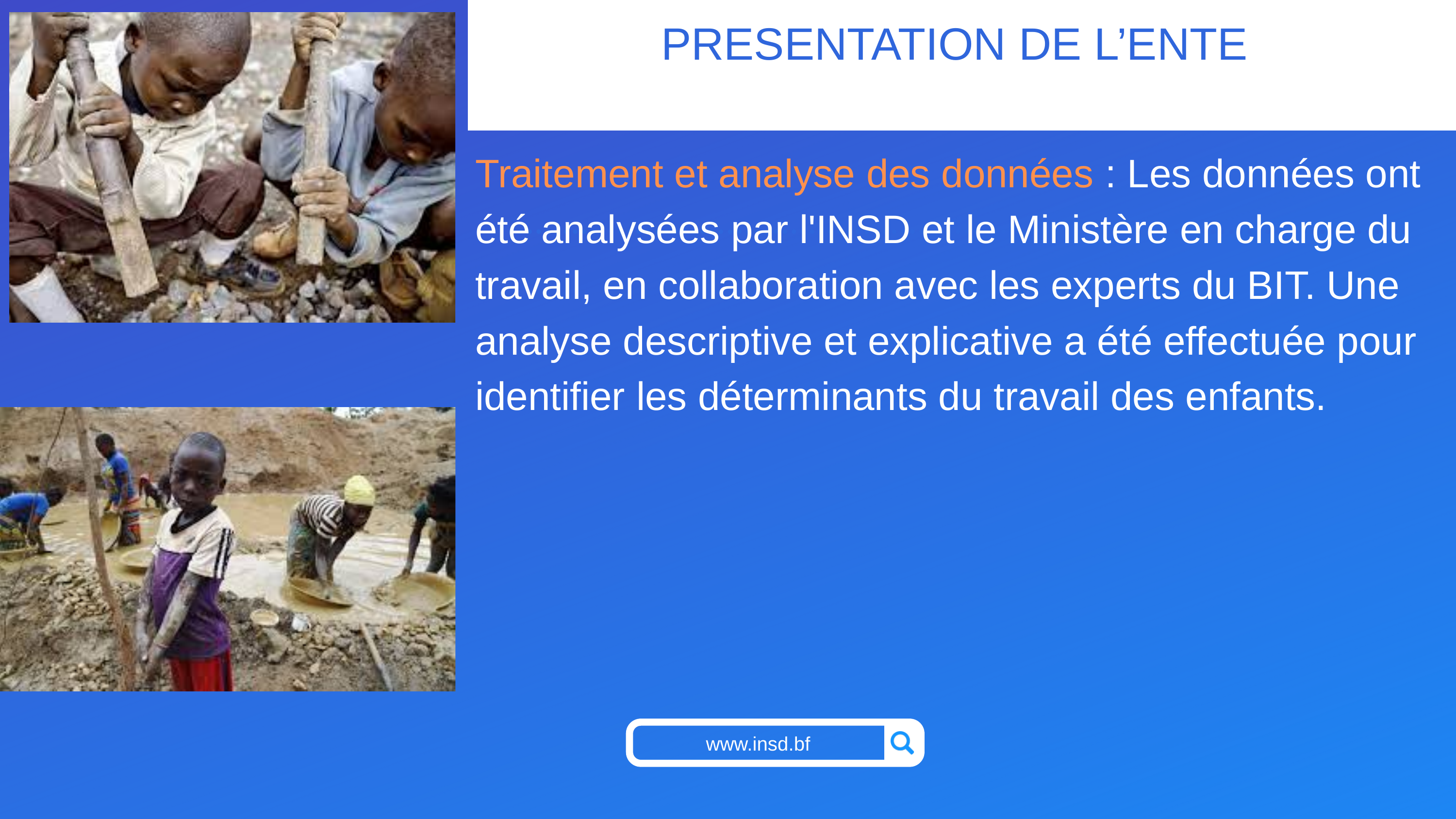

PRESENTATION DE L’ENTE

Traitement et analyse des données : Les données ont été analysées par l'INSD et le Ministère en charge du travail, en collaboration avec les experts du BIT. Une analyse descriptive et explicative a été effectuée pour identifier les déterminants du travail des enfants.

www.insd.bf